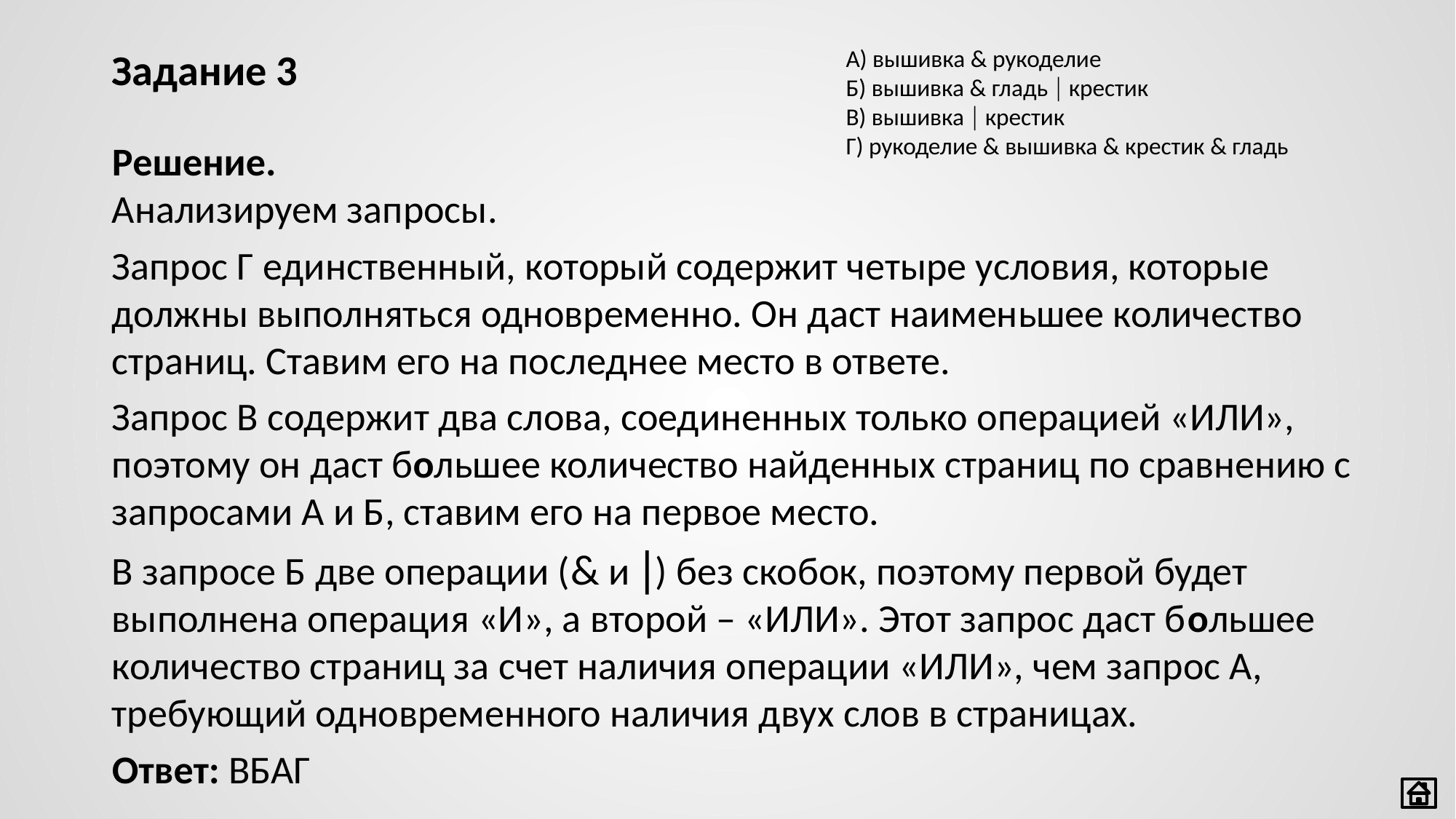

Задание 3
А) вышивка & рукоделие
Б) вышивка & гладь | крестик
В) вышивка | крестик
Г) рукоделие & вышивка & крестик & гладь
Решение.
Анализируем запросы.
Запрос Г единственный, который содержит четыре условия, которые должны выполняться одновременно. Он даст наименьшее количество страниц. Ставим его на последнее место в ответе.
Запрос В содержит два слова, соединенных только операцией «ИЛИ», поэтому он даст большее количество найденных страниц по сравнению с запросами А и Б, ставим его на первое место.
В запросе Б две операции (& и |) без скобок, поэтому первой будет выполнена операция «И», а второй – «ИЛИ». Этот запрос даст большее количество страниц за счет наличия операции «ИЛИ», чем запрос А, требующий одновременного наличия двух слов в страницах.
Ответ: ВБАГ